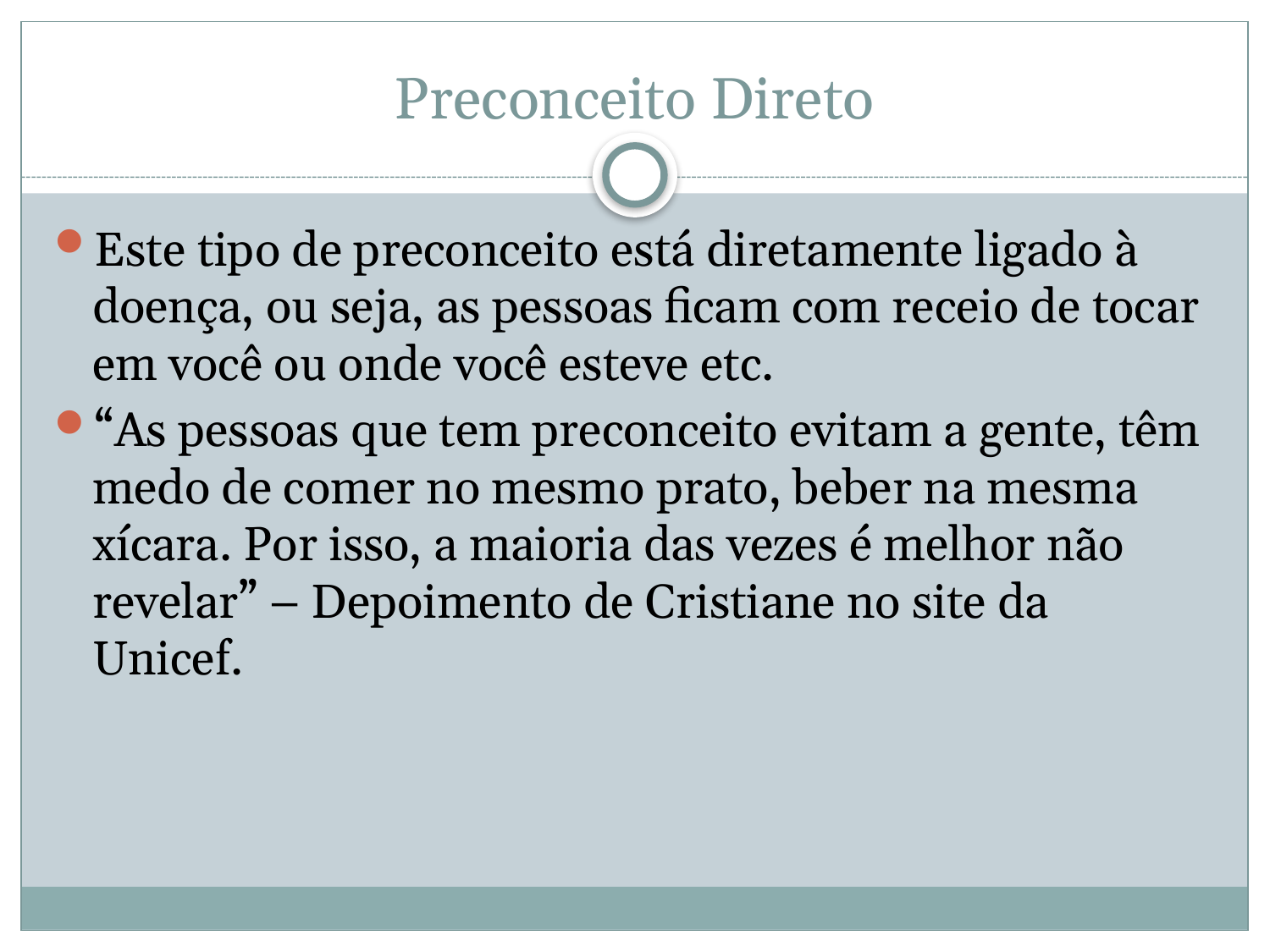

# Preconceito Direto
Este tipo de preconceito está diretamente ligado à doença, ou seja, as pessoas ficam com receio de tocar em você ou onde você esteve etc.
“As pessoas que tem preconceito evitam a gente, têm medo de comer no mesmo prato, beber na mesma xícara. Por isso, a maioria das vezes é melhor não revelar” – Depoimento de Cristiane no site da Unicef.